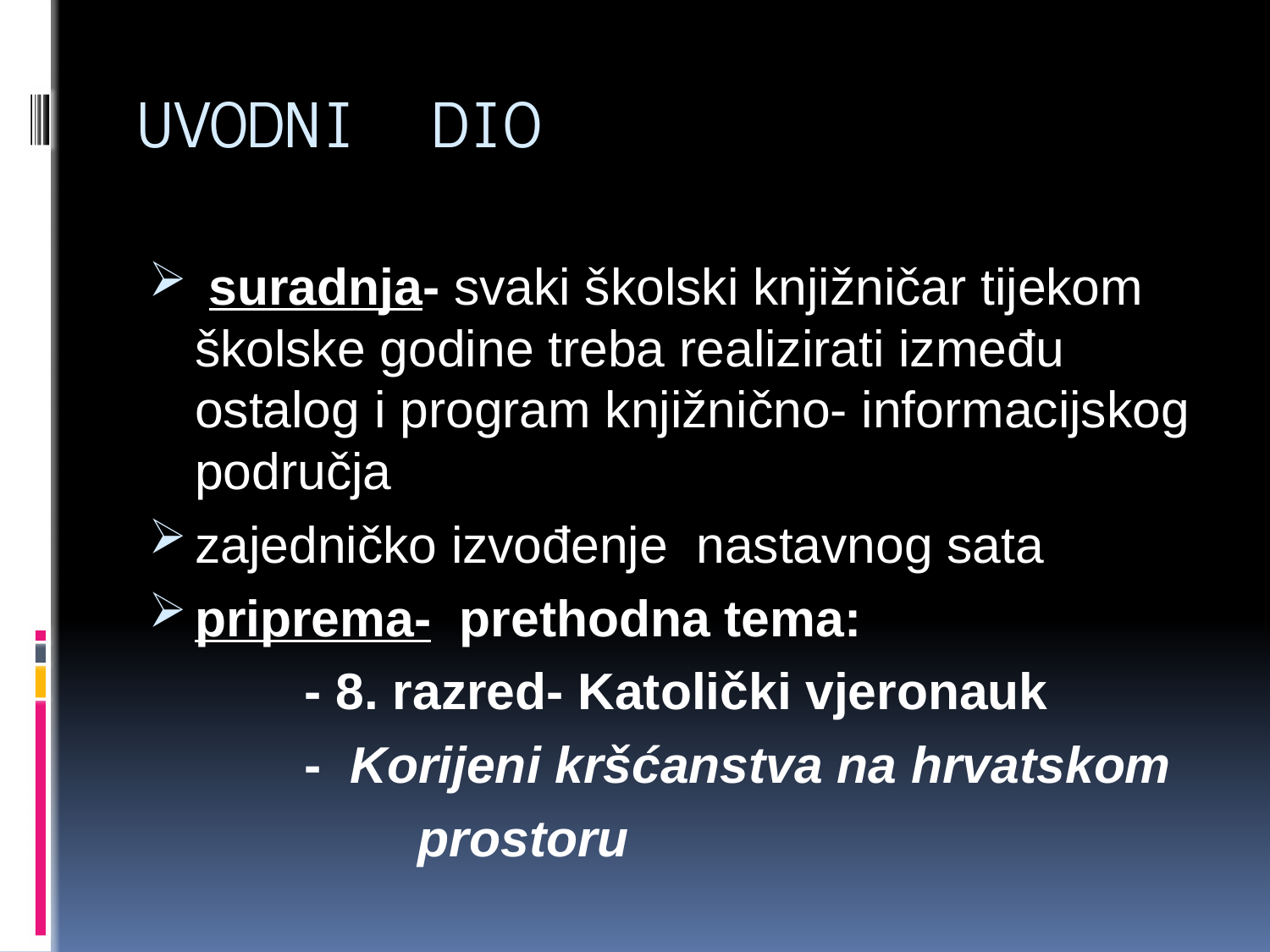

# UVODNI  DIO
 suradnja- svaki školski knjižničar tijekom školske godine treba realizirati između ostalog i program knjižnično- informacijskog područja
zajedničko izvođenje  nastavnog sata
priprema-  prethodna tema:
           - 8. razred- Katolički vjeronauk
           -  Korijeni kršćanstva na hrvatskom
                   prostoru